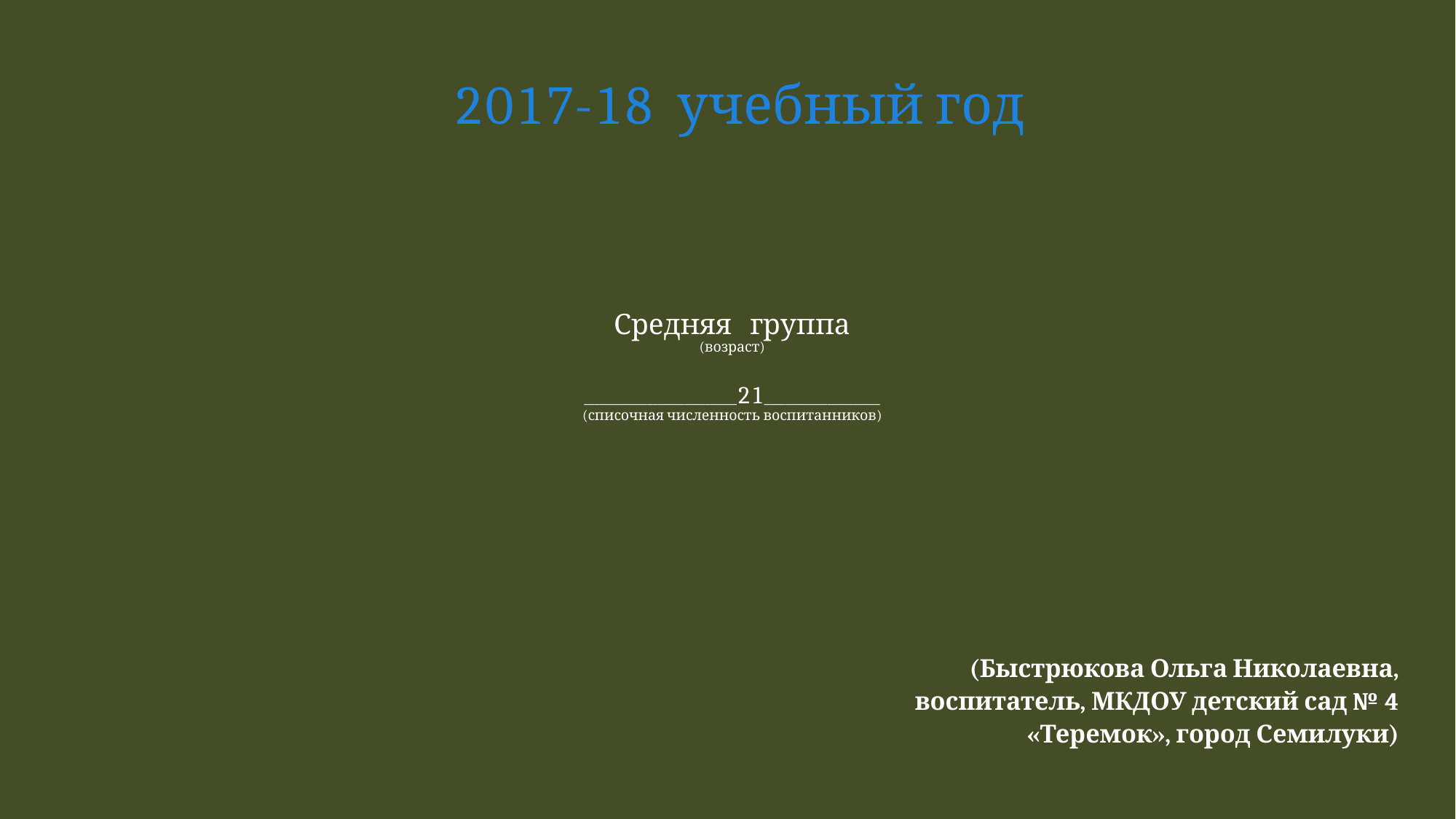

2017-18  учебный год
# Средняя   группа (возраст) _____________________________21______________________ (списочная численность воспитанников)

(Быстрюкова Ольга Николаевна, воспитатель, МКДОУ детский сад № 4 «Теремок», город Семилуки)